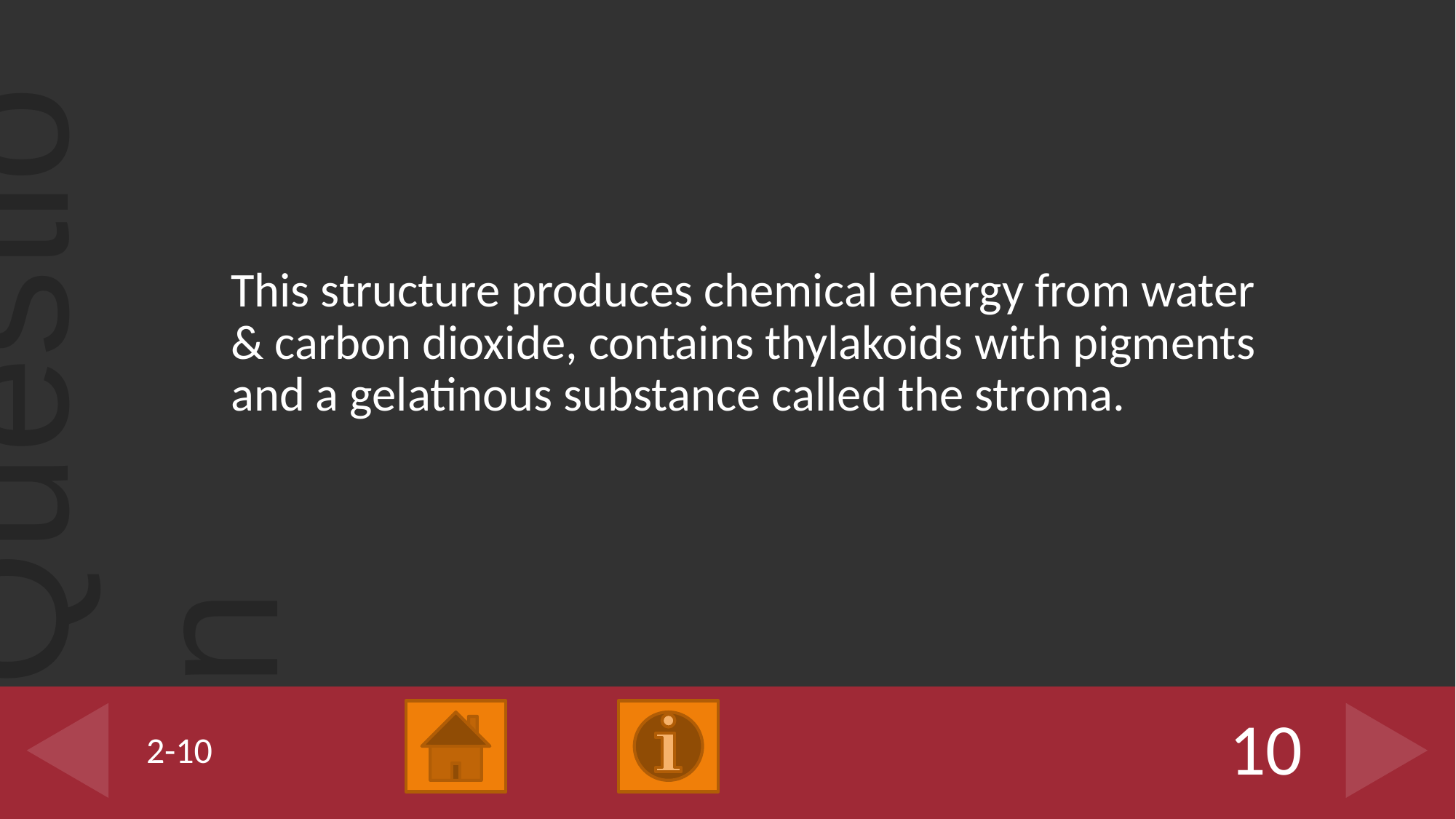

This structure produces chemical energy from water & carbon dioxide, contains thylakoids with pigments and a gelatinous substance called the stroma.

# 2-10
10